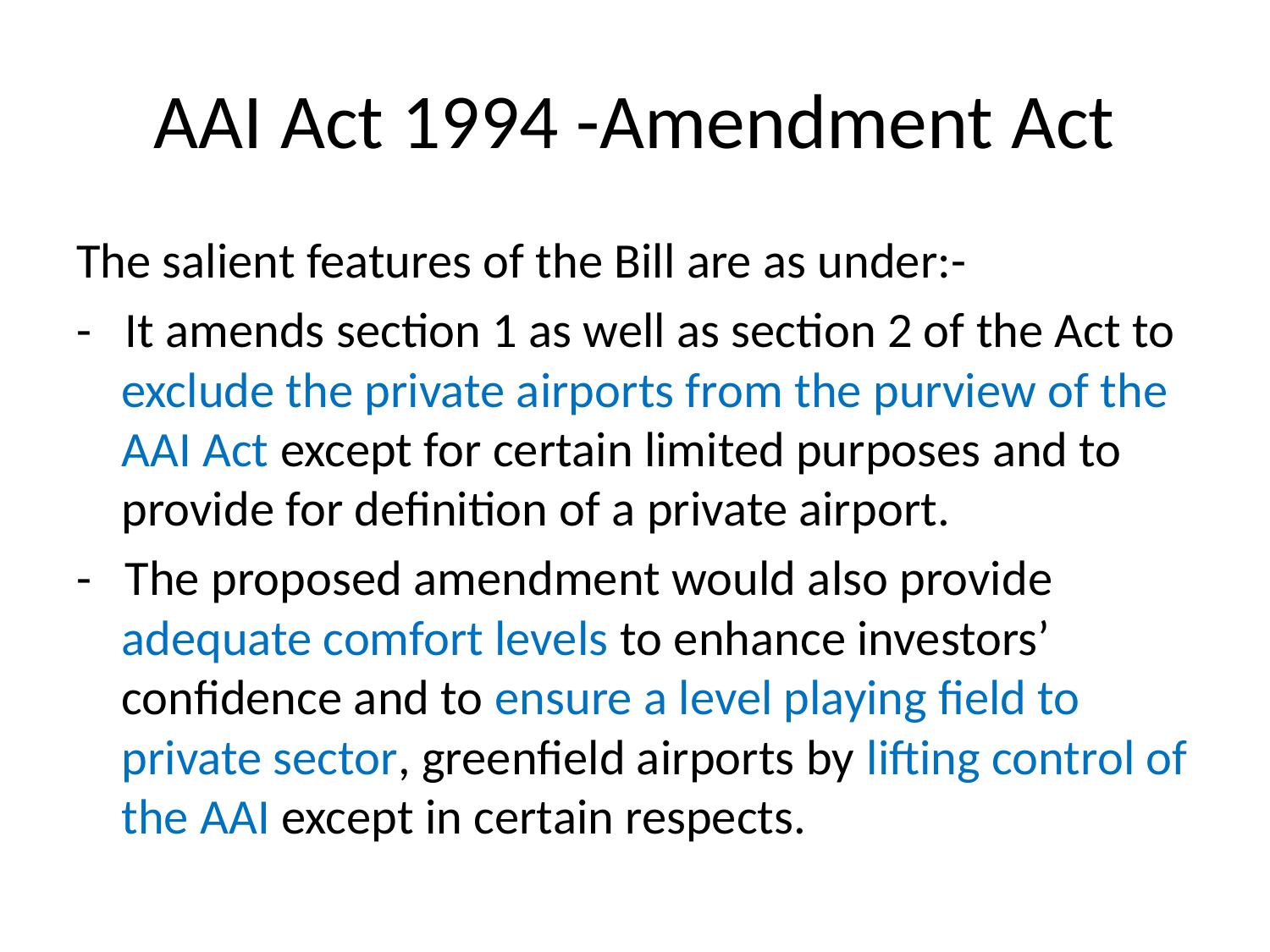

# AAI Act 1994 -Amendment Act
The salient features of the Bill are as under:-
-   It amends section 1 as well as section 2 of the Act to exclude the private airports from the purview of the AAI Act except for certain limited purposes and to provide for definition of a private airport.
-   The proposed amendment would also provide adequate comfort levels to enhance investors’ confidence and to ensure a level playing field to private sector, greenfield airports by lifting control of the AAI except in certain respects.